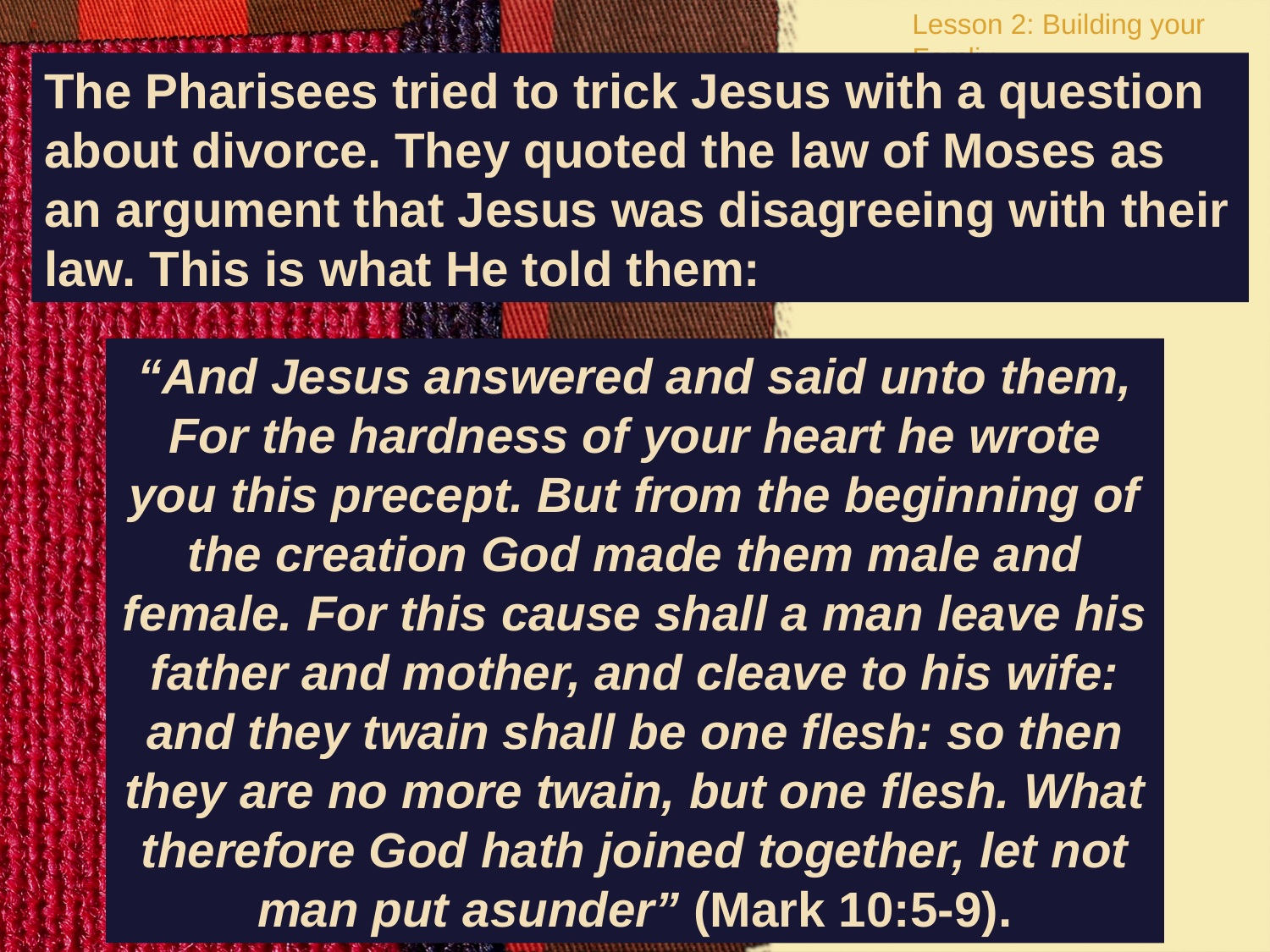

Lesson 2: Building your Famliy
The Pharisees tried to trick Jesus with a question about divorce. They quoted the law of Moses as an argument that Jesus was disagreeing with their law. This is what He told them:
“And Jesus answered and said unto them, For the hardness of your heart he wrote you this precept. But from the beginning of the creation God made them male and female. For this cause shall a man leave his father and mother, and cleave to his wife: and they twain shall be one flesh: so then they are no more twain, but one flesh. What therefore God hath joined together, let not man put asunder” (Mark 10:5-9).